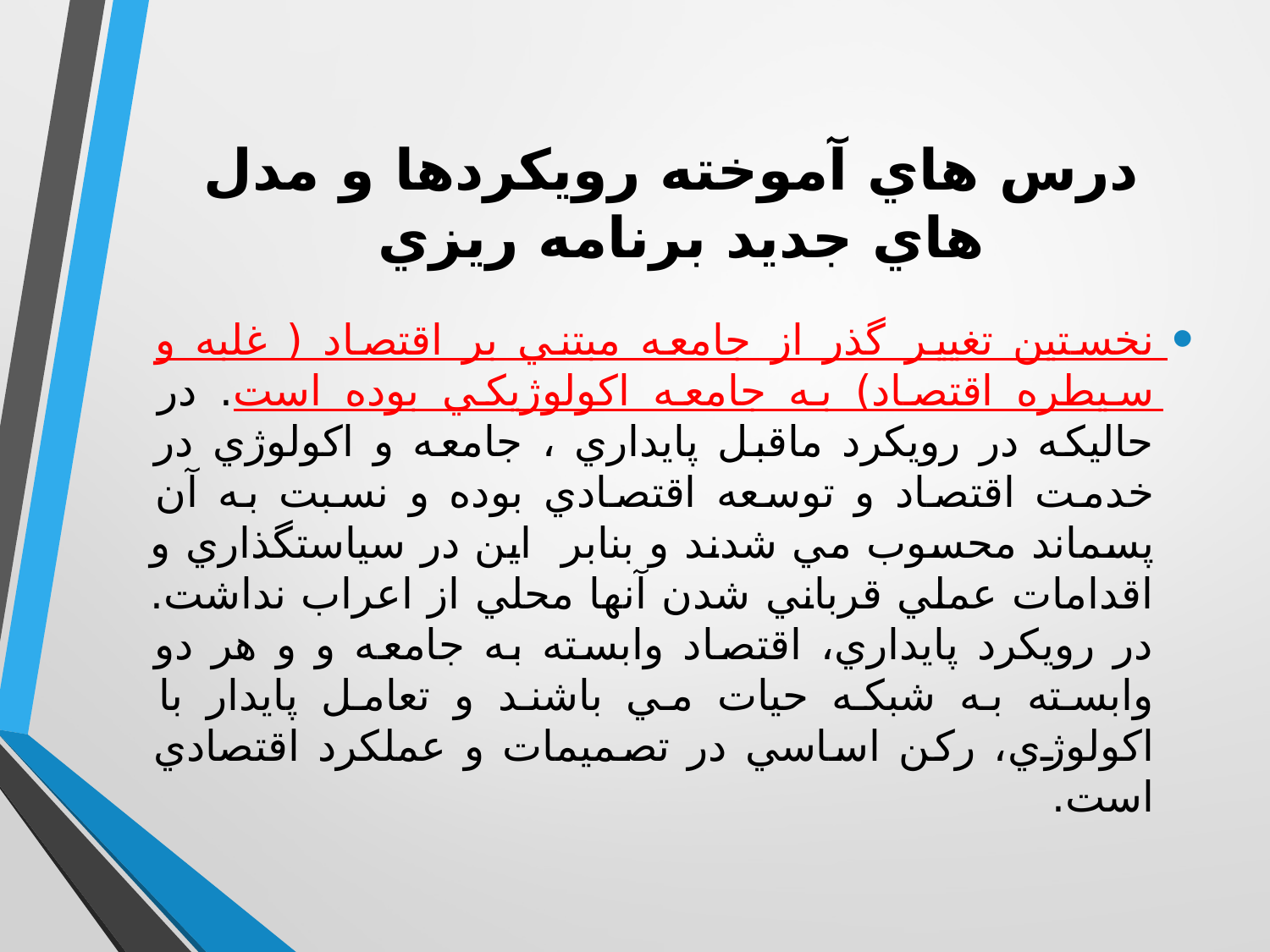

# درس هاي آموخته رويكردها و مدل هاي جديد برنامه ريزي
نخستين تغيير گذر از جامعه مبتني بر اقتصاد ( غلبه و سيطره اقتصاد) به جامعه اكولوژيكي بوده است. در حاليكه در رويكرد ماقبل پايداري ، جامعه و اكولوژي در خدمت اقتصاد و توسعه اقتصادي بوده و نسبت به آن پسماند محسوب مي شدند و بنابر  این در سياستگذاري و اقدامات عملي قرباني شدن آنها محلي از اعراب نداشت. در رويكرد پايداري، اقتصاد وابسته به جامعه و و هر دو وابسته به شبكه حيات مي باشند و تعامل پايدار با اكولوژي، ركن اساسي در تصميمات و عملكرد اقتصادي است.